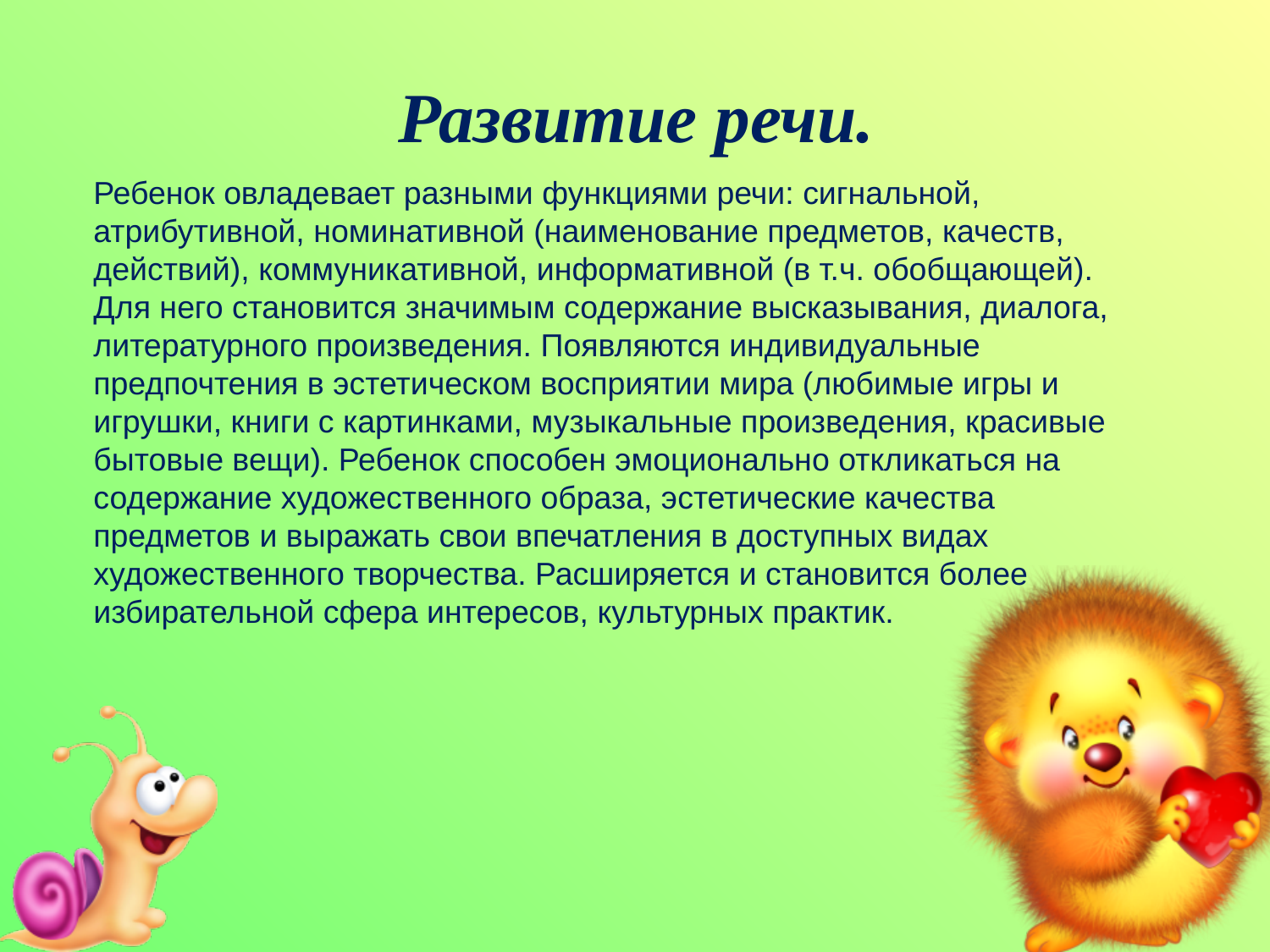

Развитие речи.
Ребенок овладевает разными функциями речи: сигнальной, атрибутивной, номинативной (наименование предметов, качеств, действий), коммуникативной, информативной (в т.ч. обобщающей). Для него становится значимым содержание высказывания, диалога, литературного произведения. Появляются индивидуальные предпочтения в эстетическом восприятии мира (любимые игры и игрушки, книги с картинками, музыкальные произведения, красивые бытовые вещи). Ребенок способен эмоционально откликаться на содержание художественного образа, эстетические качества предметов и выражать свои впечатления в доступных видах художественного творчества. Расширяется и становится более избирательной сфера интересов, культурных практик.